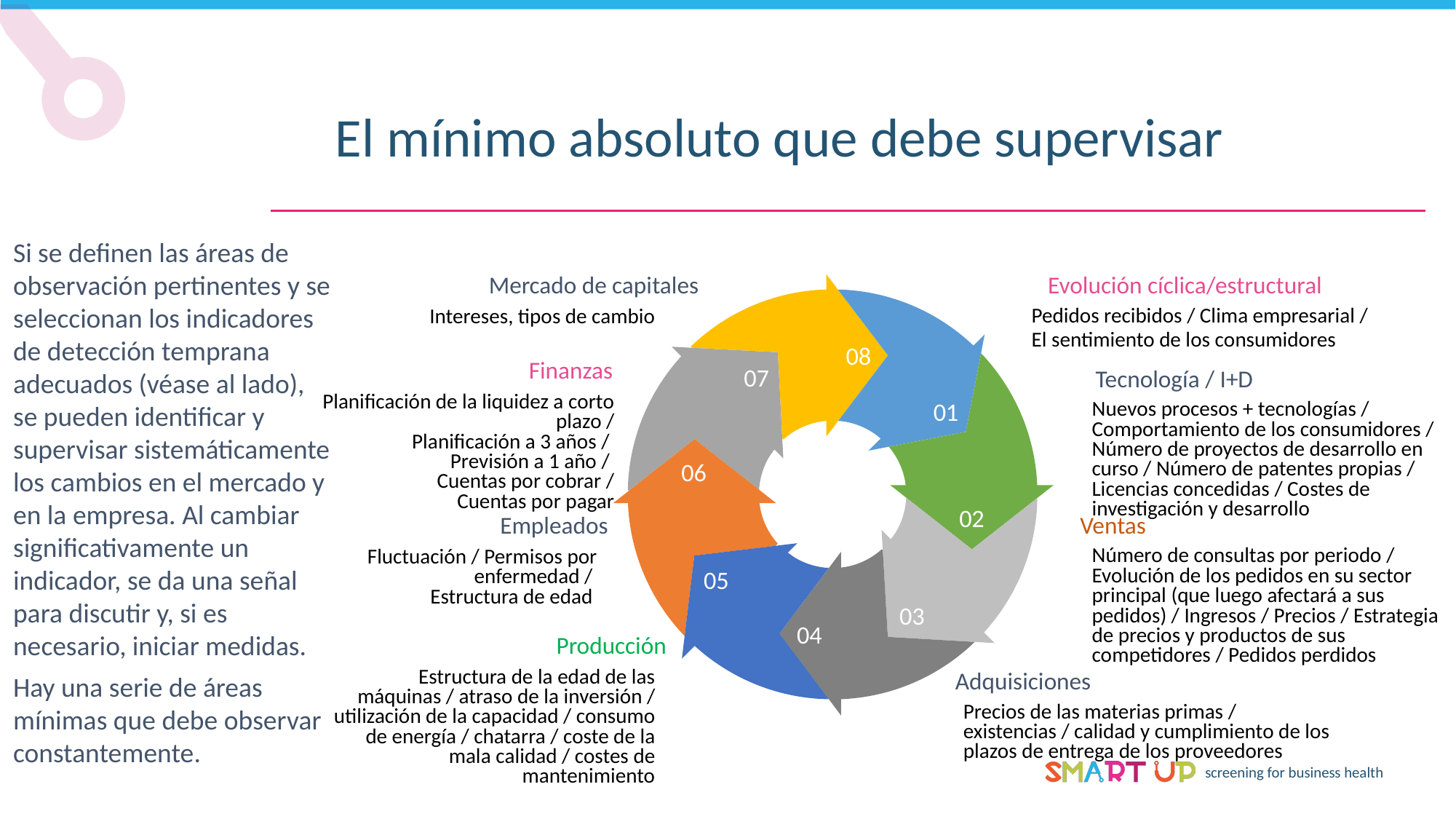

El mínimo absoluto que debe supervisar
Si se definen las áreas de observación pertinentes y se seleccionan los indicadores de detección temprana adecuados (véase al lado), se pueden identificar y supervisar sistemáticamente los cambios en el mercado y en la empresa. Al cambiar significativamente un indicador, se da una señal para discutir y, si es necesario, iniciar medidas.
Hay una serie de áreas mínimas que debe observar constantemente.

Mercado de capitales
Evolución cíclica/estructural

Pedidos recibidos / Clima empresarial /
El sentimiento de los consumidores
Intereses, tipos de cambio
08

Finanzas
07
Tecnología / I+D

01
Planificación de la liquidez a corto plazo /
 Planificación a 3 años /
Previsión a 1 año /
Cuentas por cobrar /
Cuentas por pagar
Nuevos procesos + tecnologías / Comportamiento de los consumidores / Número de proyectos de desarrollo en curso / Número de patentes propias / Licencias concedidas / Costes de investigación y desarrollo
06

02
Empleados
Ventas

Número de consultas por periodo / Evolución de los pedidos en su sector principal (que luego afectará a sus pedidos) / Ingresos / Precios / Estrategia de precios y productos de sus competidores / Pedidos perdidos
Fluctuación / Permisos por enfermedad /
Estructura de edad

05
03
04
Producción
Adquisiciones
Estructura de la edad de las máquinas / atraso de la inversión / utilización de la capacidad / consumo de energía / chatarra / coste de la mala calidad / costes de mantenimiento
Precios de las materias primas / existencias / calidad y cumplimiento de los plazos de entrega de los proveedores